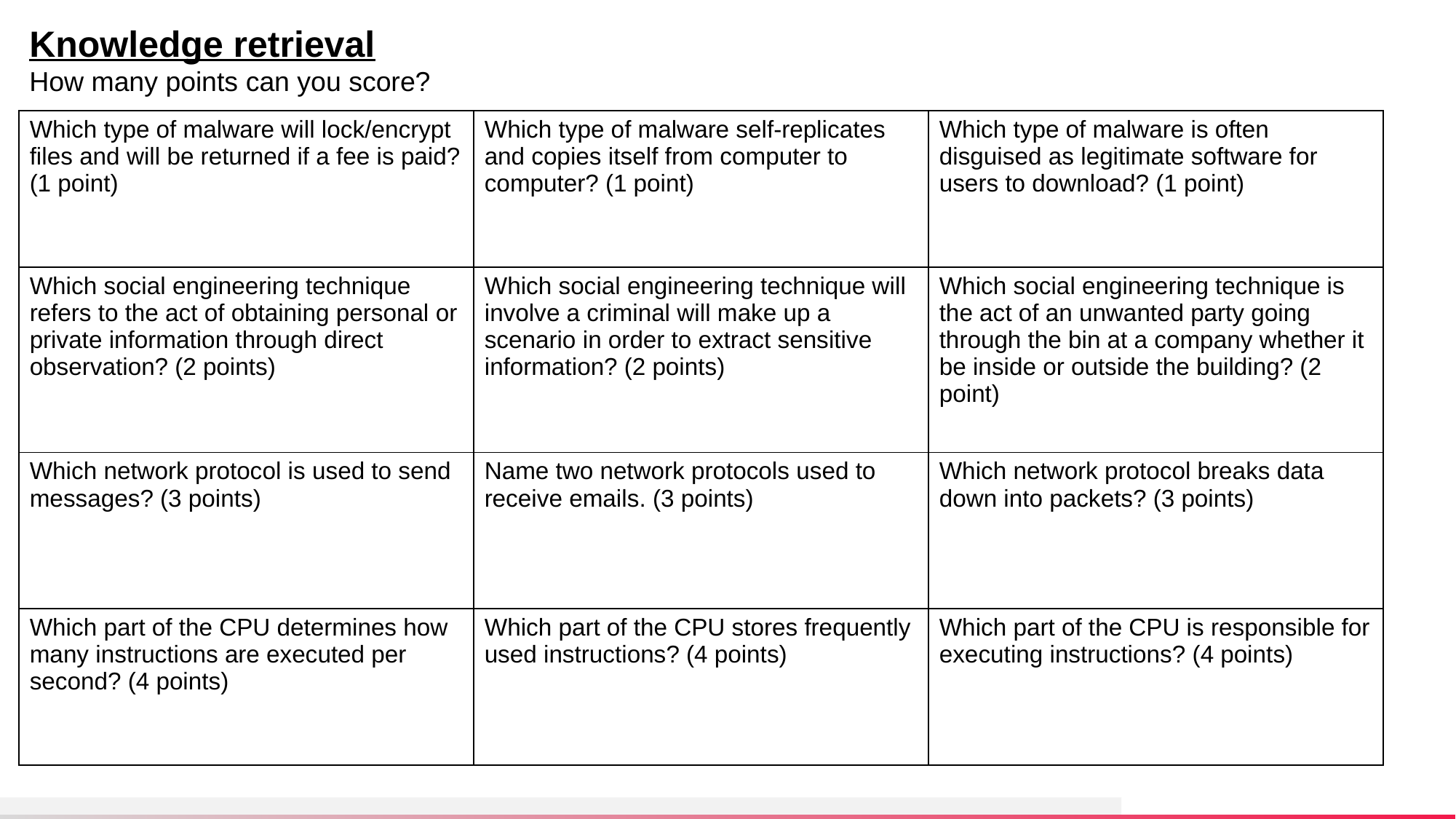

Knowledge retrieval
How many points can you score?
| Which type of malware will lock/encrypt files and will be returned if a fee is paid? (1 point) | Which type of malware self-replicates and copies itself from computer to computer? (1 point) | Which type of malware is often disguised as legitimate software for users to download? (1 point) |
| --- | --- | --- |
| Which social engineering technique refers to the act of obtaining personal or private information through direct observation? (2 points) | Which social engineering technique will involve a criminal will make up a scenario in order to extract sensitive information? (2 points) | Which social engineering technique is the act of an unwanted party going through the bin at a company whether it be inside or outside the building? (2 point) |
| Which network protocol is used to send messages? (3 points) | Name two network protocols used to receive emails. (3 points) | Which network protocol breaks data down into packets? (3 points) |
| Which part of the CPU determines how many instructions are executed per second? (4 points) | Which part of the CPU stores frequently used instructions? (4 points) | Which part of the CPU is responsible for executing instructions? (4 points) |